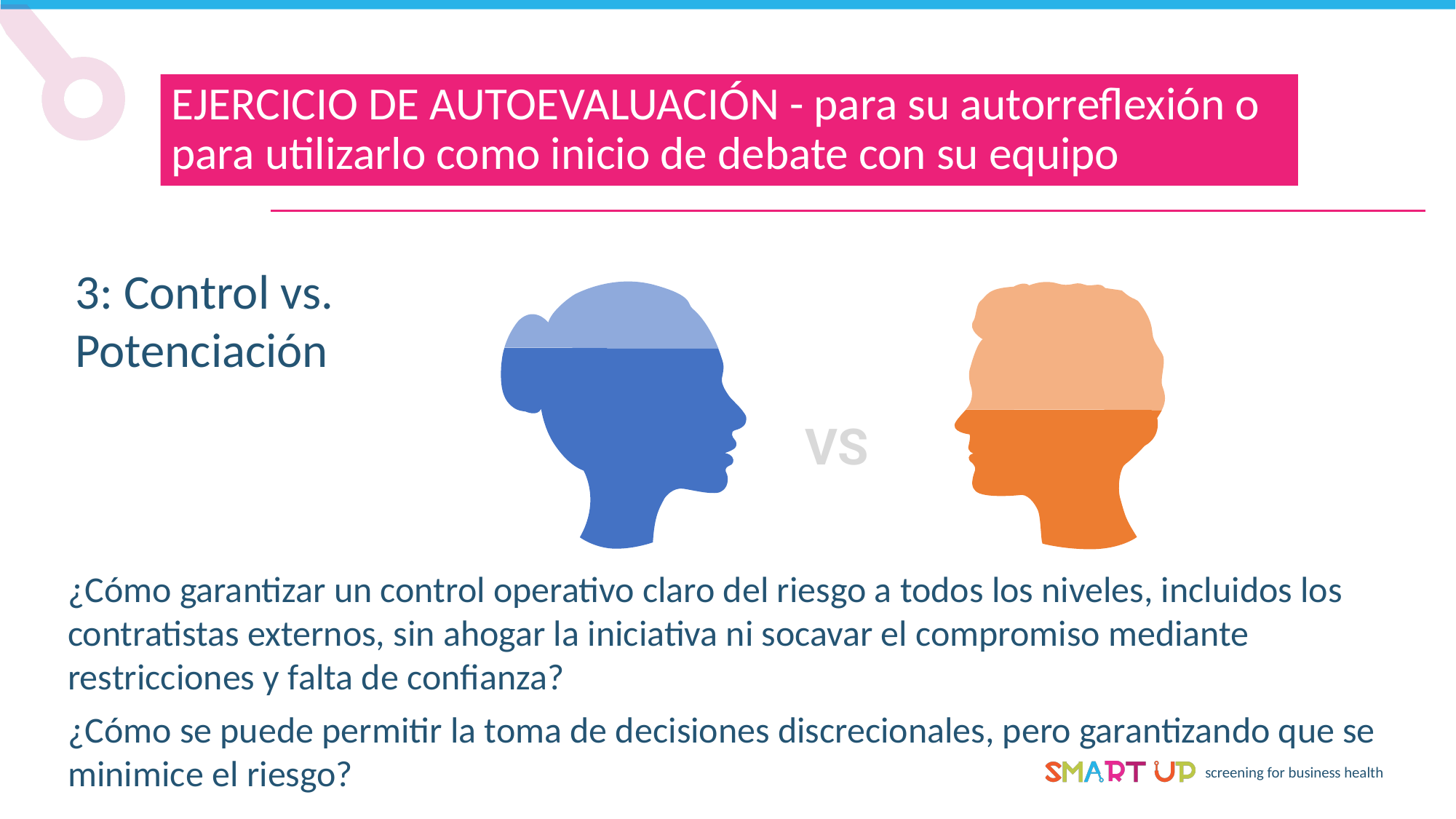

EJERCICIO DE AUTOEVALUACIÓN - para su autorreflexión o para utilizarlo como inicio de debate con su equipo

3: Control vs. Potenciación

VS

¿Cómo garantizar un control operativo claro del riesgo a todos los niveles, incluidos los contratistas externos, sin ahogar la iniciativa ni socavar el compromiso mediante restricciones y falta de confianza?
¿Cómo se puede permitir la toma de decisiones discrecionales, pero garantizando que se minimice el riesgo?